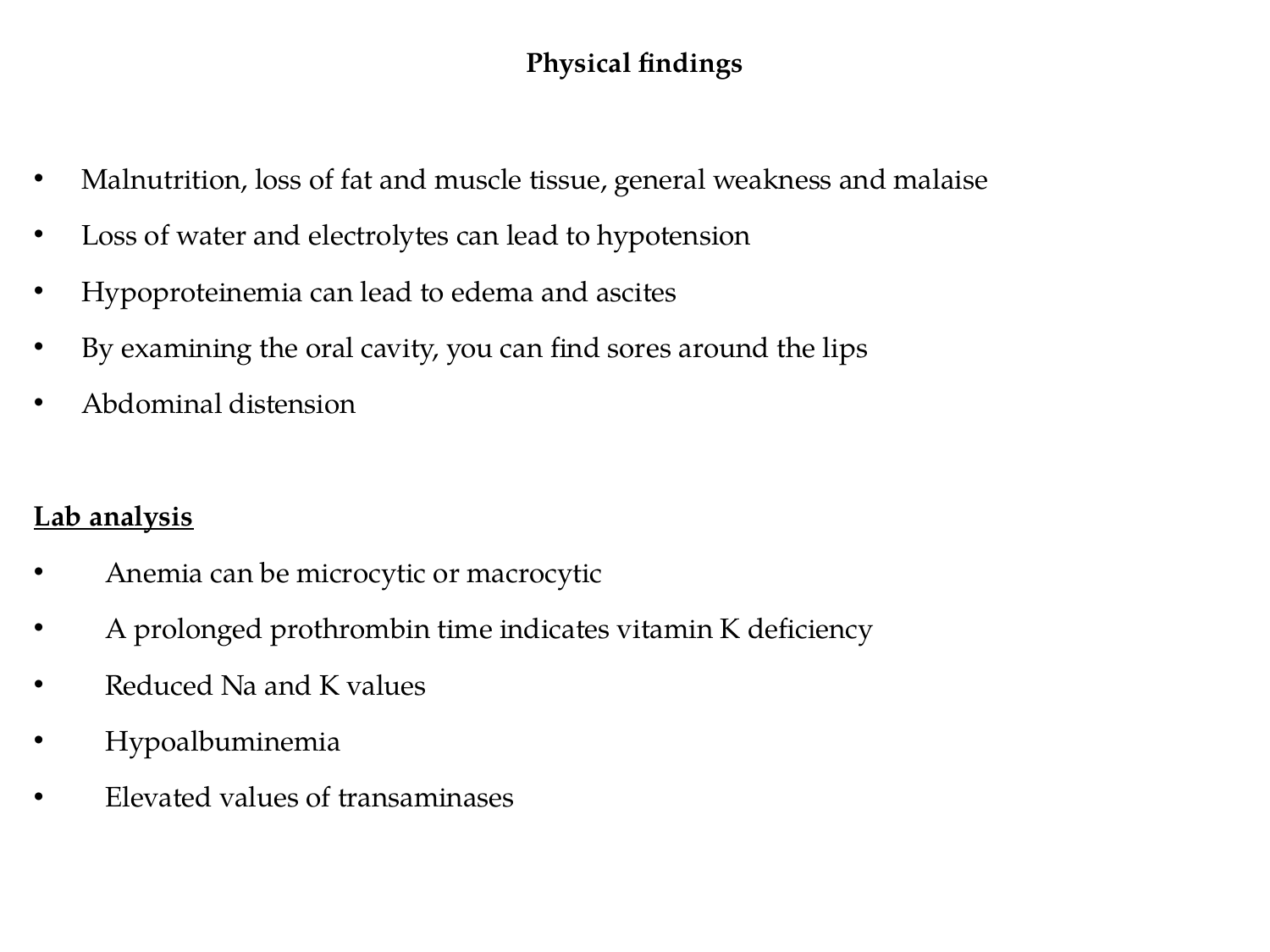

# Physical findings
Malnutrition, loss of fat and muscle tissue, general weakness and malaise
Loss of water and electrolytes can lead to hypotension
Hypoproteinemia can lead to edema and ascites
By examining the oral cavity, you can find sores around the lips
Abdominal distension

Lab analysis
Anemia can be microcytic or macrocytic
A prolonged prothrombin time indicates vitamin K deficiency
Reduced Na and K values
Hypoalbuminemia
Elevated values of transaminases